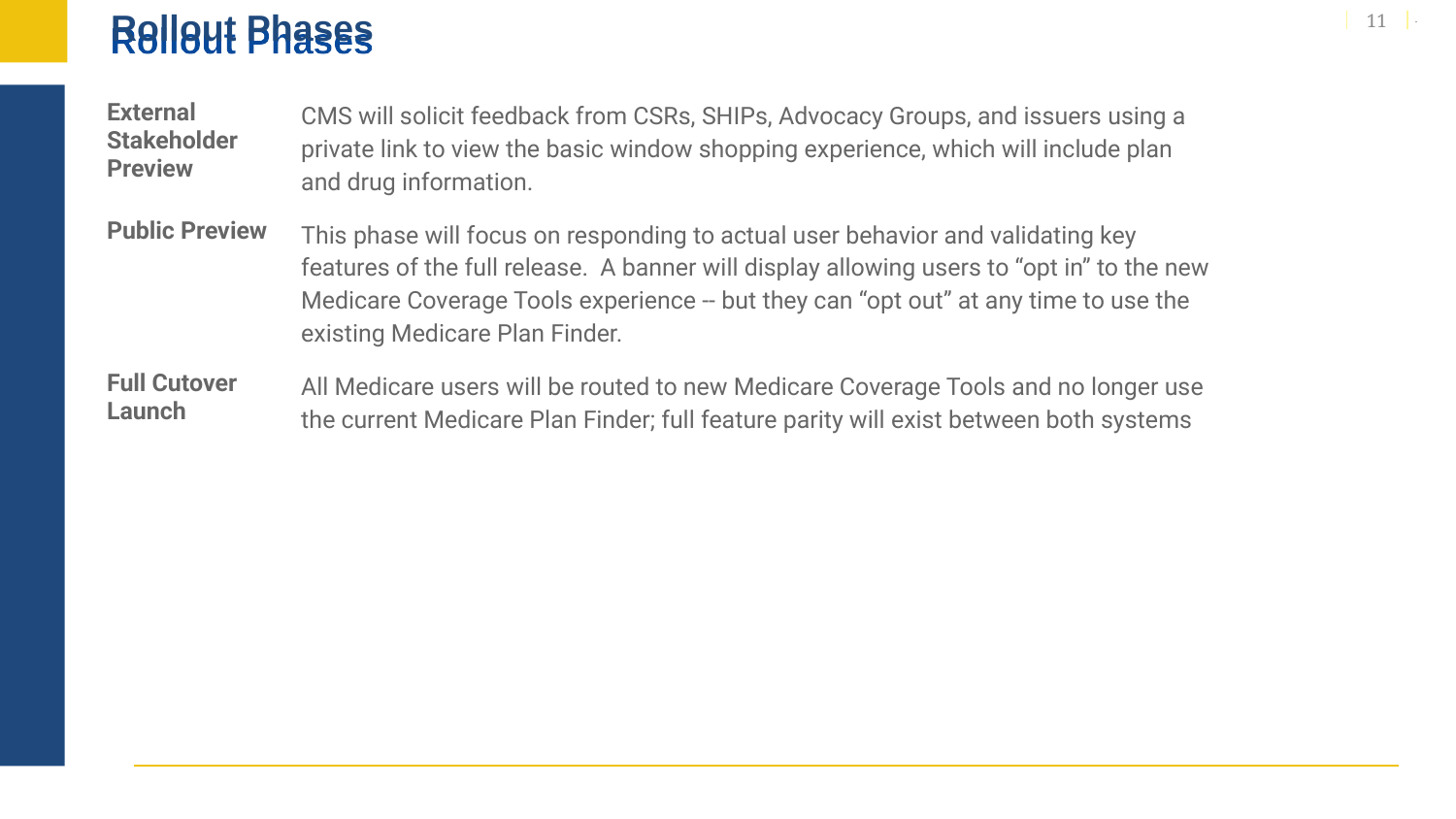

# Rollout Phases
11
| External Stakeholder Preview | CMS will solicit feedback from CSRs, SHIPs, Advocacy Groups, and issuers using a private link to view the basic window shopping experience, which will include plan and drug information. |
| --- | --- |
| Public Preview | This phase will focus on responding to actual user behavior and validating key features of the full release. A banner will display allowing users to “opt in” to the new Medicare Coverage Tools experience -- but they can “opt out” at any time to use the existing Medicare Plan Finder. |
| Full Cutover Launch | All Medicare users will be routed to new Medicare Coverage Tools and no longer use the current Medicare Plan Finder; full feature parity will exist between both systems |